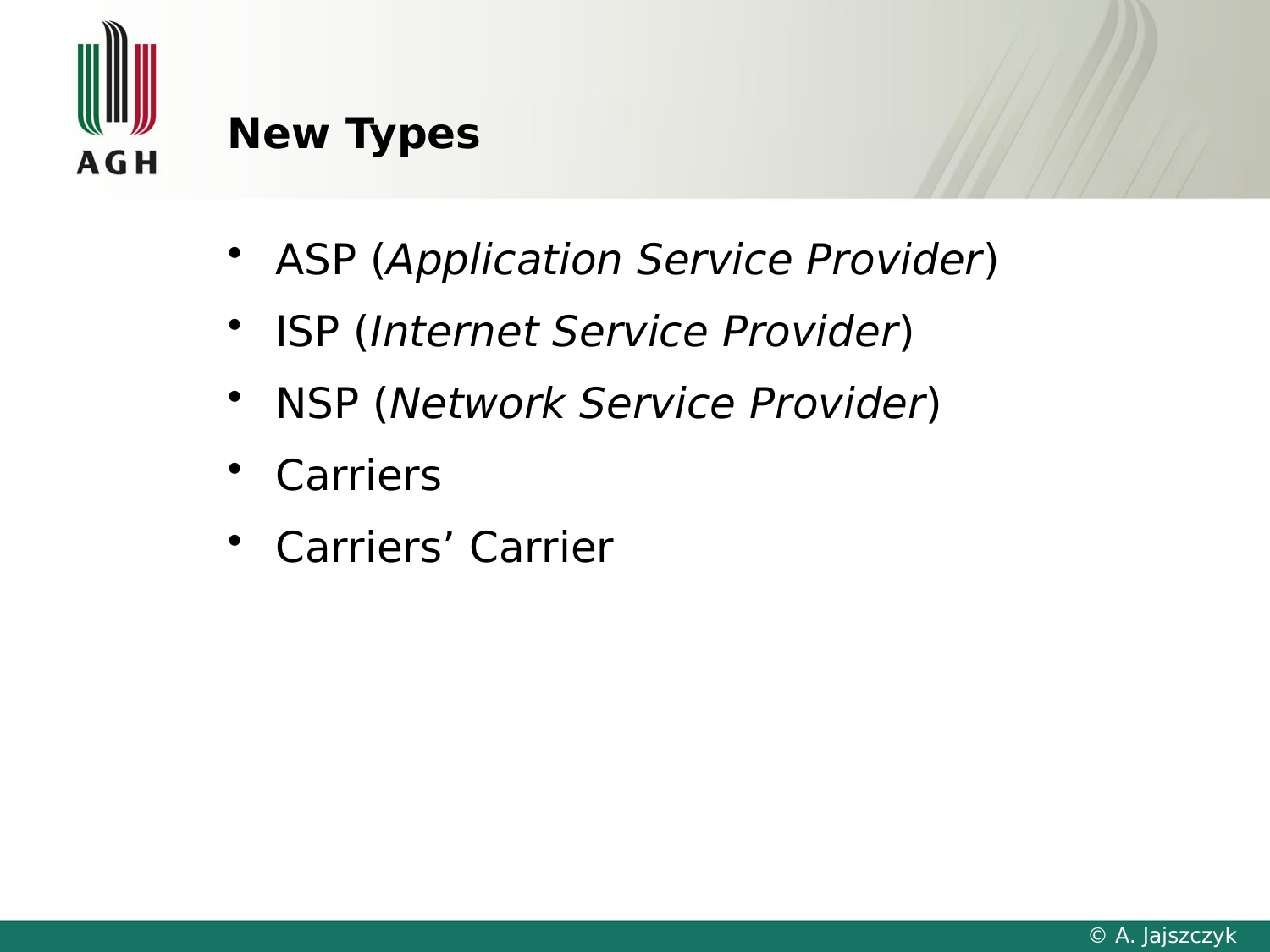

# New Types
ASP (Application Service Provider)
ISP (Internet Service Provider)
NSP (Network Service Provider)
Carriers
Carriers’ Carrier